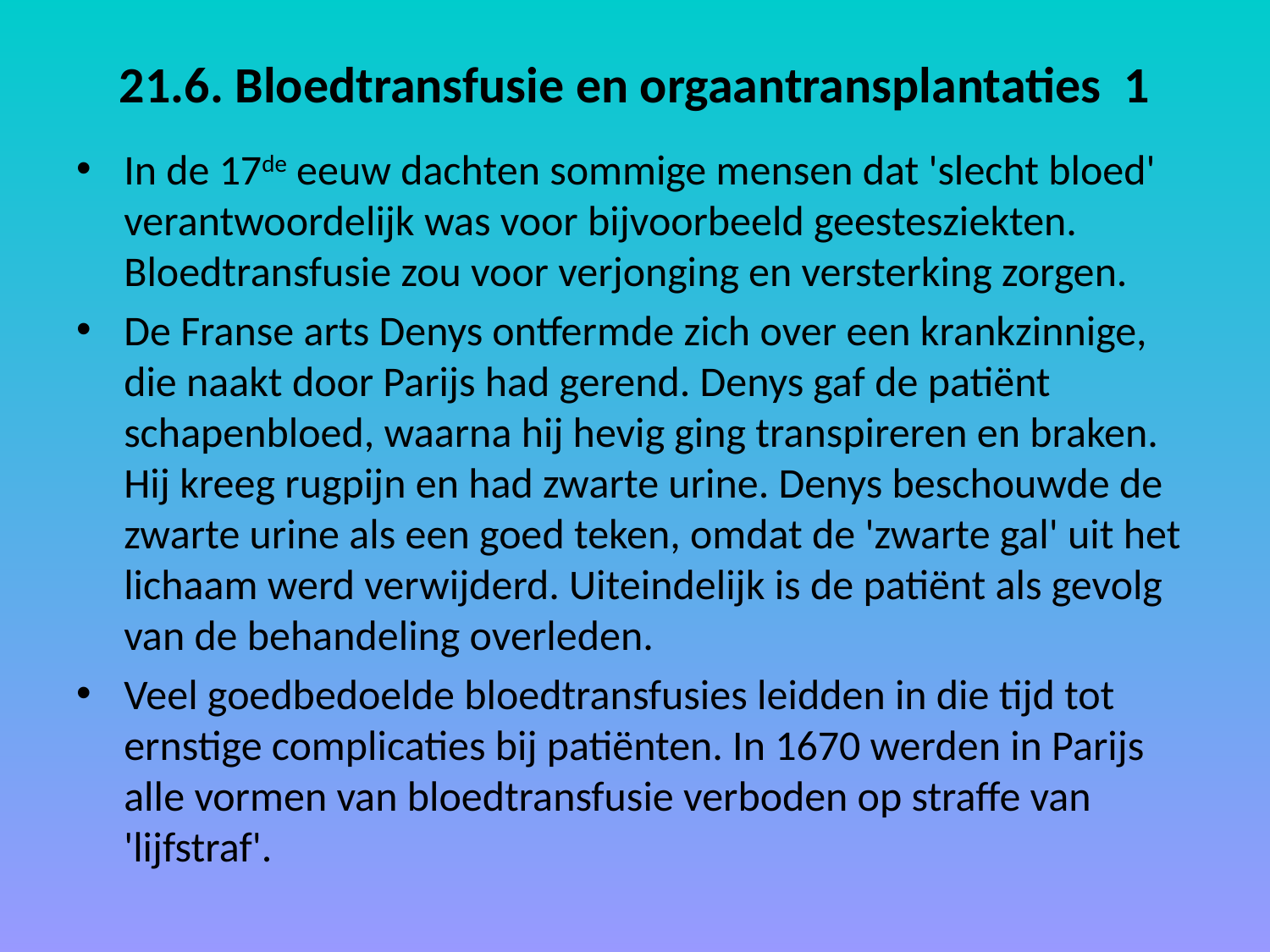

# 21.6. Bloedtransfusie en orgaantransplantaties  1
In de 17de eeuw dachten sommige mensen dat 'slecht bloed' verantwoordelijk was voor bijvoorbeeld geestesziekten. Bloedtransfusie zou voor verjonging en versterking zorgen.
De Franse arts Denys ontfermde zich over een krankzinnige, die naakt door Parijs had gerend. Denys gaf de patiënt schapenbloed, waarna hij hevig ging transpireren en braken. Hij kreeg rugpijn en had zwarte urine. Denys beschouwde de zwarte urine als een goed teken, omdat de 'zwarte gal' uit het lichaam werd verwijderd. Uiteindelijk is de patiënt als gevolg van de behandeling overleden.
Veel goedbedoelde bloedtransfusies leidden in die tijd tot ernstige complicaties bij patiënten. In 1670 werden in Parijs alle vormen van bloedtransfusie verboden op straffe van 'lijfstraf'.